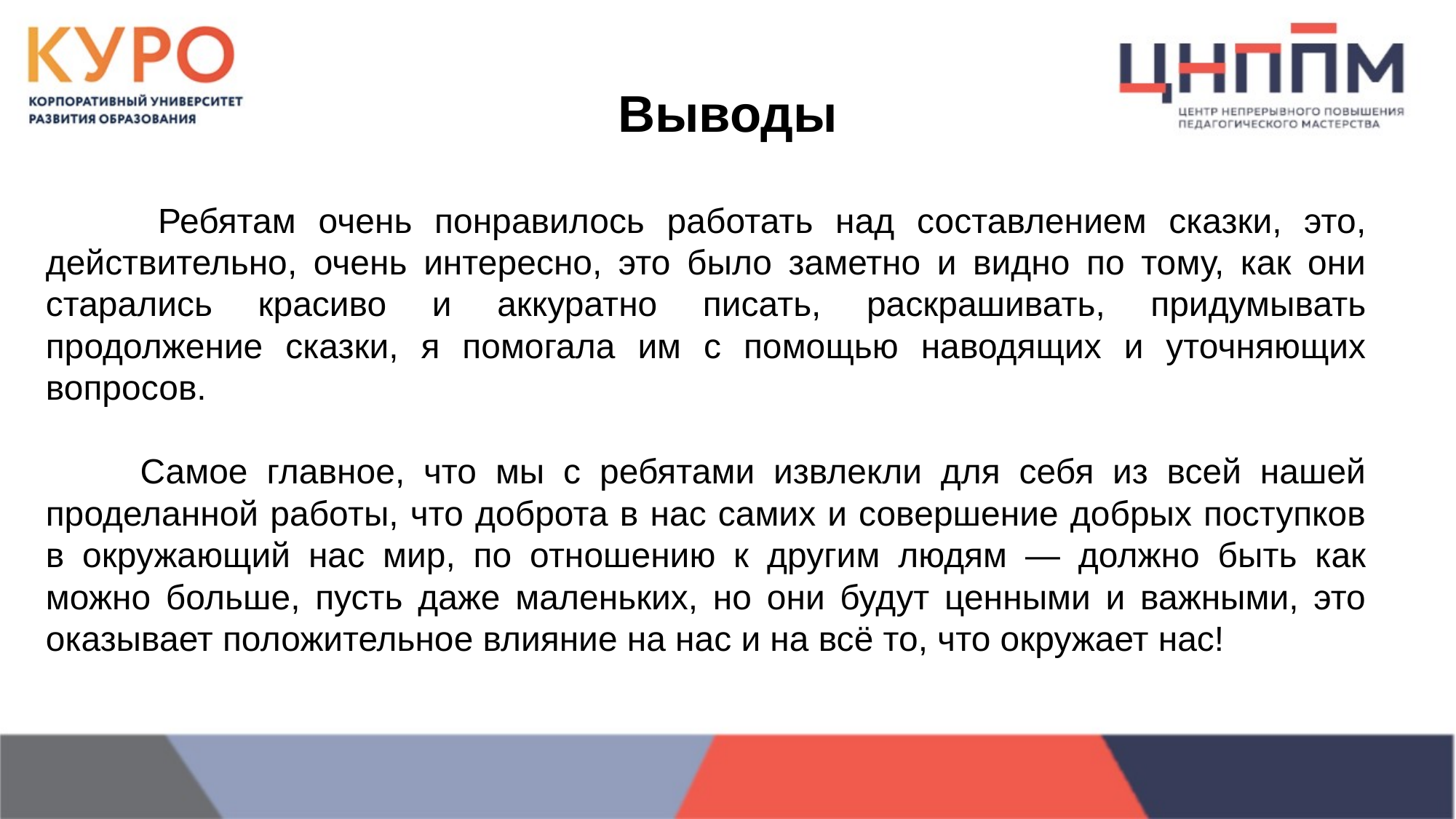

# Выводы
     Ребятам очень понравилось работать над составлением сказки, это, действительно, очень интересно, это было заметно и видно по тому, как они старались красиво и аккуратно писать, раскрашивать, придумывать продолжение сказки, я помогала им с помощью наводящих и уточняющих вопросов.

     Самое главное, что мы с ребятами извлекли для себя из всей нашей проделанной работы, что доброта в нас самих и совершение добрых поступков в окружающий нас мир, по отношению к другим людям — должно быть как можно больше, пусть даже маленьких, но они будут ценными и важными, это оказывает положительное влияние на нас и на всё то, что окружает нас!